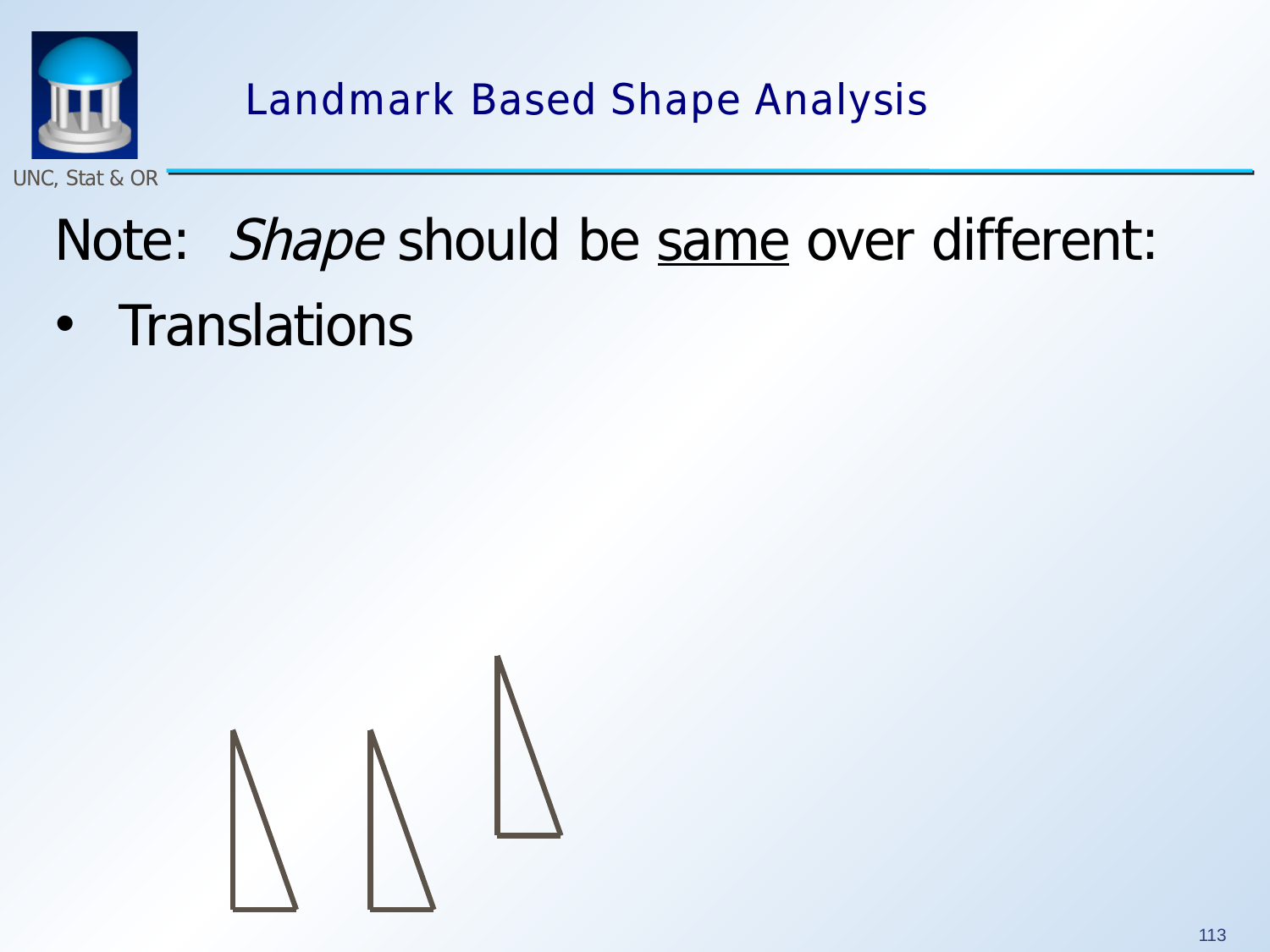

# Landmark Based Shape Analysis
Note:  Shape should be same over different:
Translations